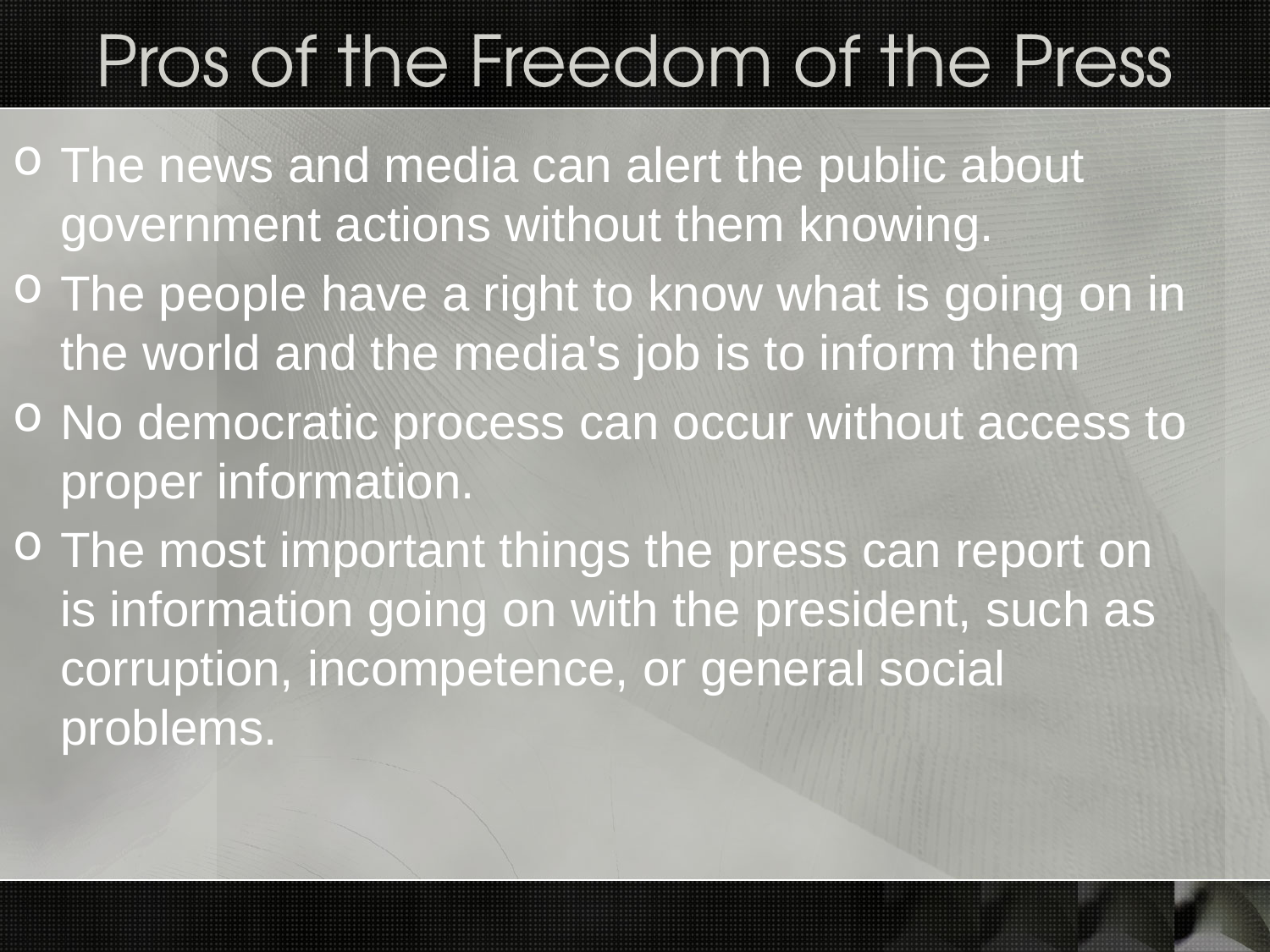

# Pros of the Freedom of the Press
The news and media can alert the public about government actions without them knowing.
The people have a right to know what is going on in the world and the media's job is to inform them
No democratic process can occur without access to proper information.
The most important things the press can report on is information going on with the president, such as corruption, incompetence, or general social problems.